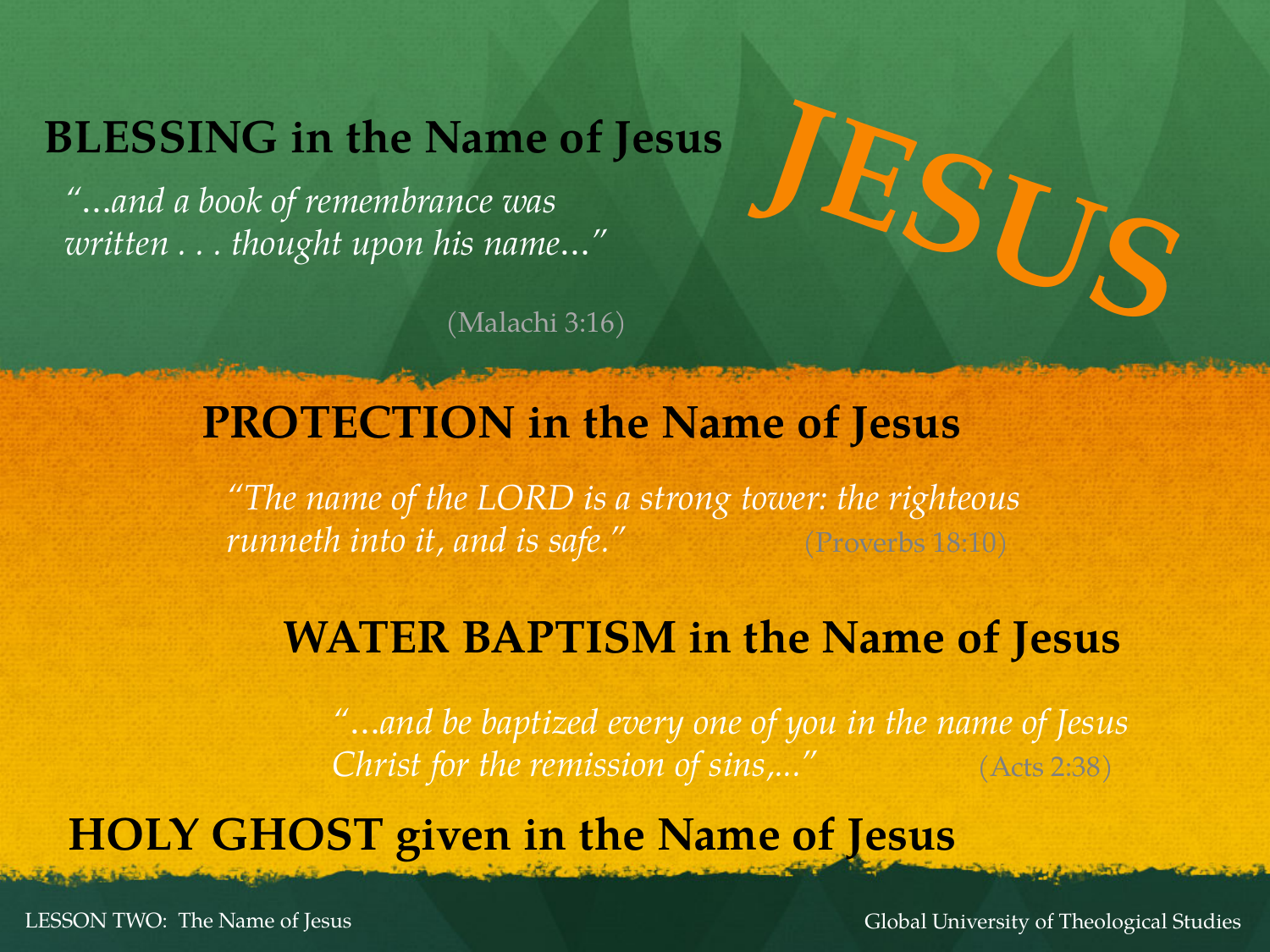

BLESSING in the Name of Jesus
JESUS
“…and a book of remembrance was written . . . thought upon his name…”
			(Malachi 3:16)

PROTECTION in the Name of Jesus
“The name of the LORD is a strong tower: the righteous runneth into it, and is safe.”                    (Proverbs 18:10)

WATER BAPTISM in the Name of Jesus
“…and be baptized every one of you in the name of Jesus Christ for the remission of sins,...”                  (Acts 2:38)

Global University of Theological Studies
HOLY GHOST given in the Name of Jesus
LESSON TWO:  The Name of Jesus